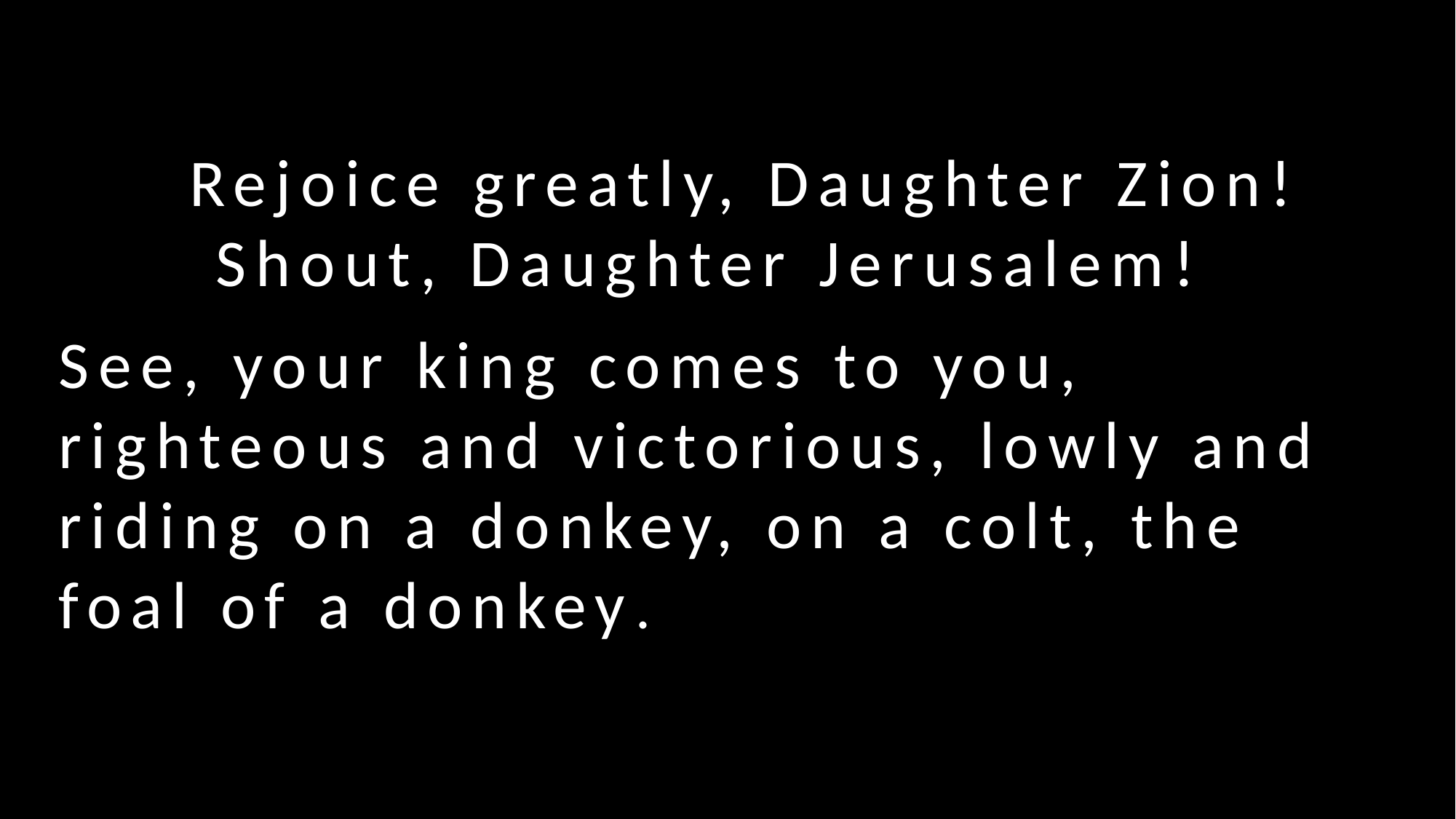

Rejoice greatly, Daughter Zion!
	  Shout, Daughter Jerusalem!
See, your king comes to you, righteous and victorious, lowly and riding on a donkey, on a colt, the foal of a donkey.